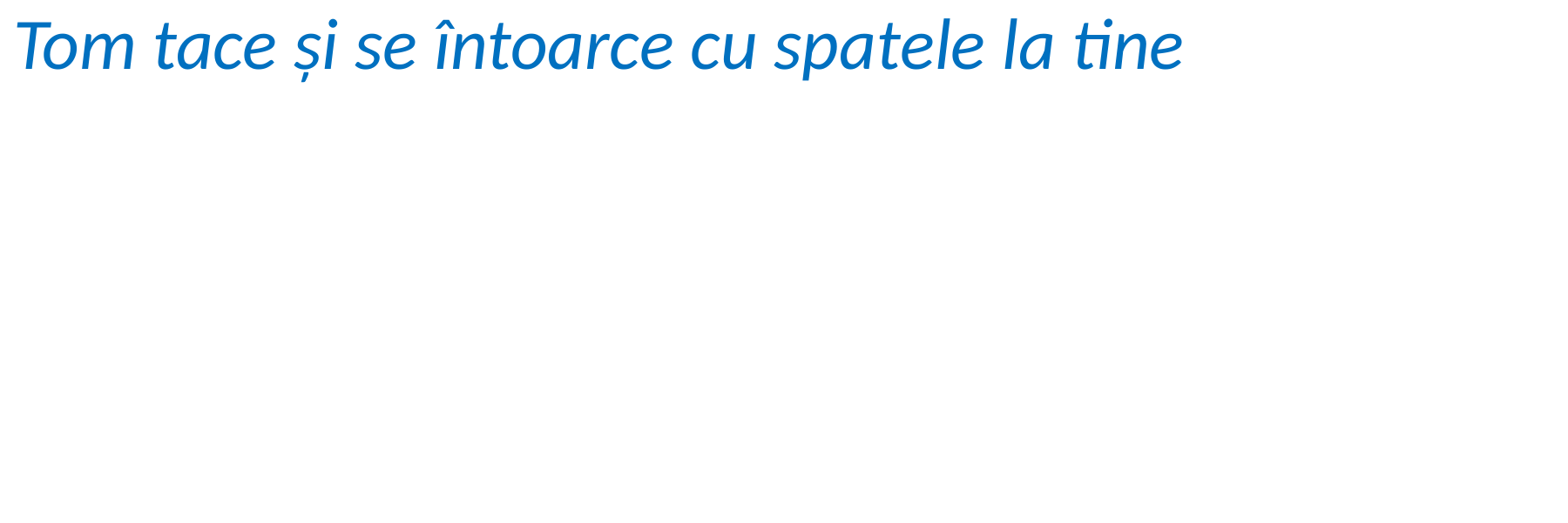

Tom tace și se întoarce cu spatele la tine